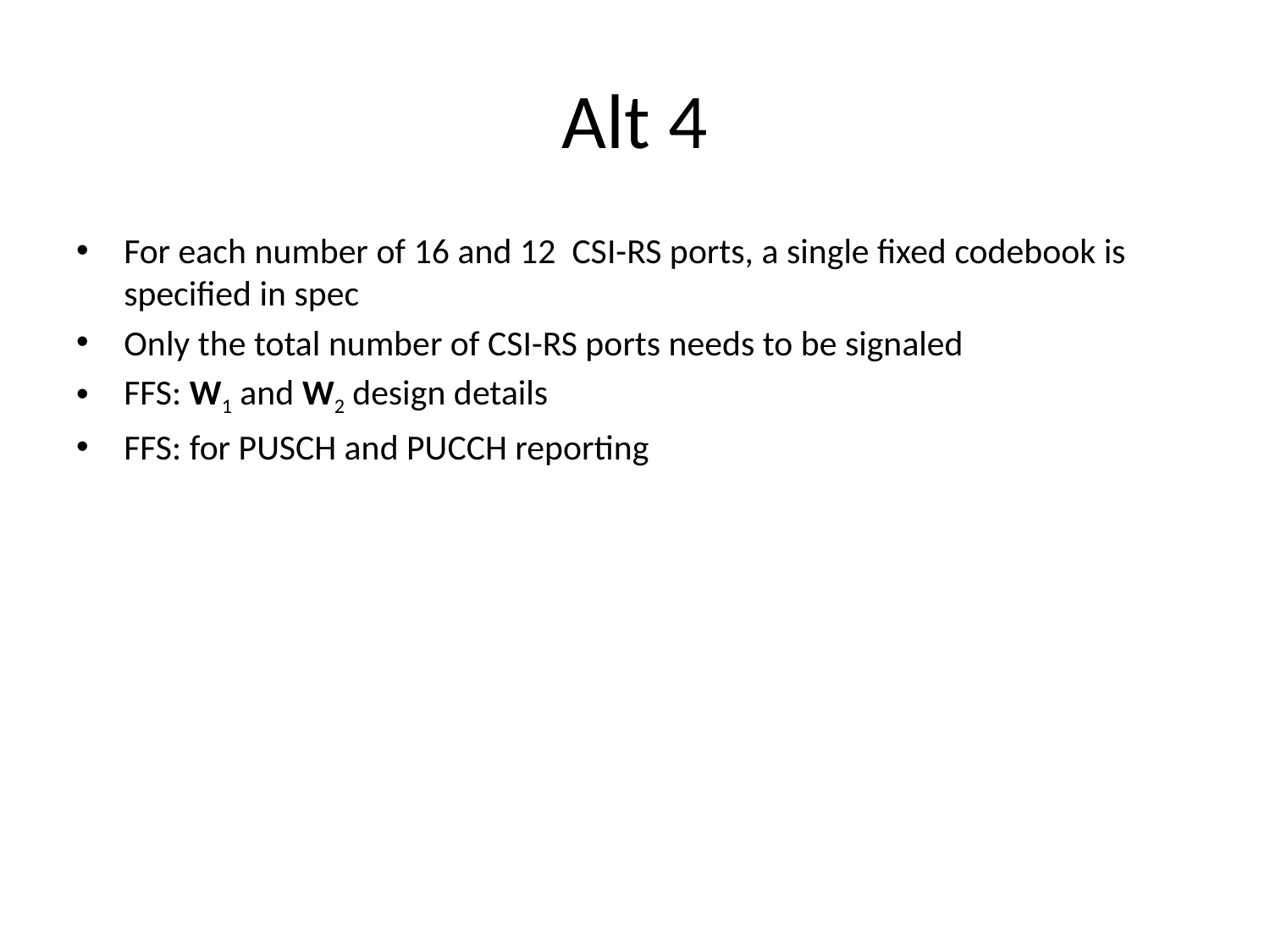

# Alt 4
For each number of 16 and 12  CSI-RS ports, a single fixed codebook is specified in spec
Only the total number of CSI-RS ports needs to be signaled
FFS: W1 and W2 design details
FFS: for PUSCH and PUCCH reporting